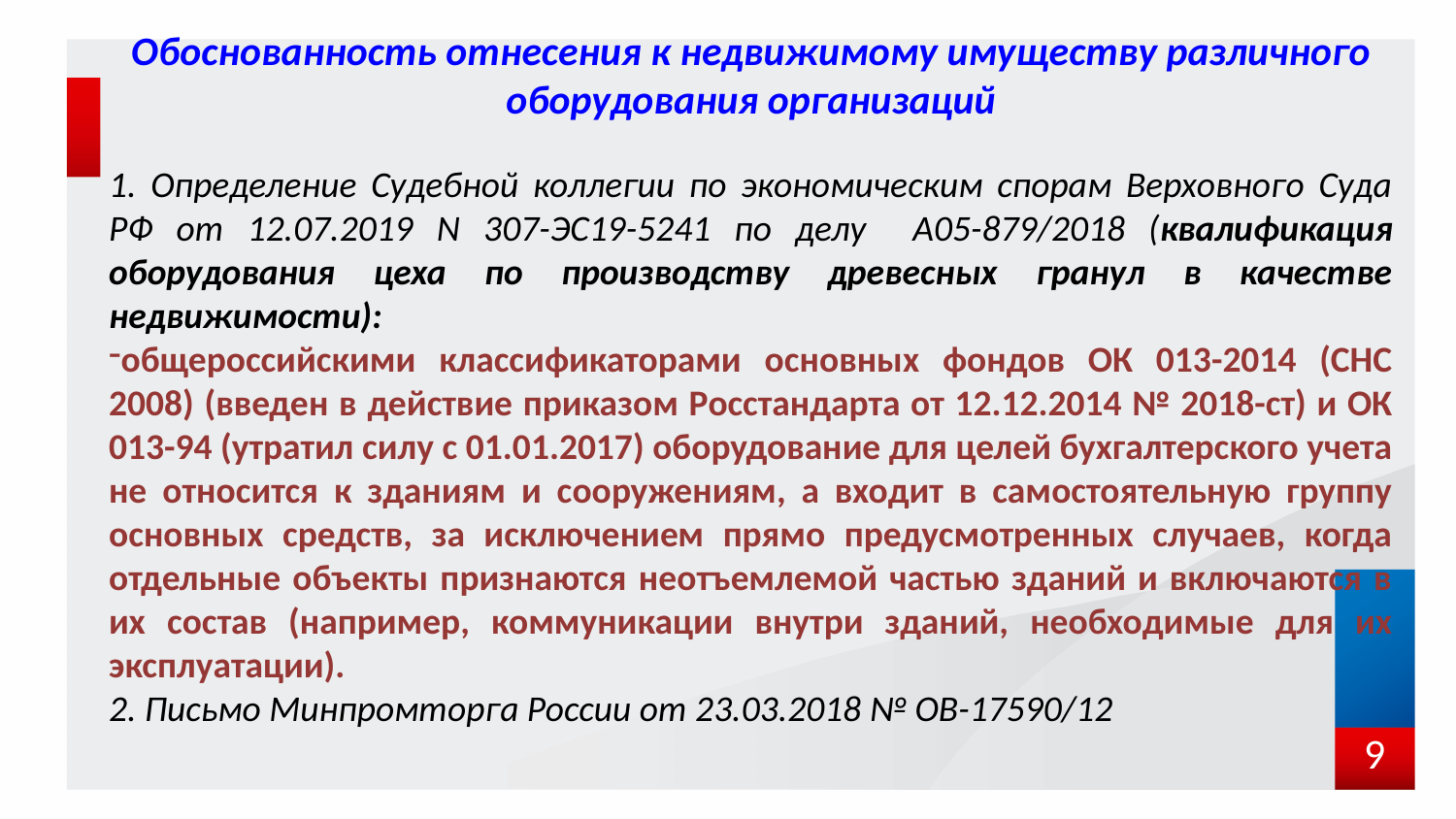

Обоснованность отнесения к недвижимому имуществу различного оборудования организаций

1. Определение Судебной коллегии по экономическим спорам Верховного Суда РФ от 12.07.2019 N 307-ЭС19-5241 по делу  А05-879/2018 (квалификация оборудования цеха по производству древесных гранул в качестве недвижимости):
общероссийскими классификаторами основных фондов ОК 013-2014 (СНС 2008) (введен в действие приказом Росстандарта от 12.12.2014 № 2018-ст) и ОК 013-94 (утратил силу с 01.01.2017) оборудование для целей бухгалтерского учета не относится к зданиям и сооружениям, а входит в самостоятельную группу основных средств, за исключением прямо предусмотренных случаев, когда отдельные объекты признаются неотъемлемой частью зданий и включаются в их состав (например, коммуникации внутри зданий, необходимые для их эксплуатации).
2. Письмо Минпромторга России от 23.03.2018 № ОВ-17590/12

9